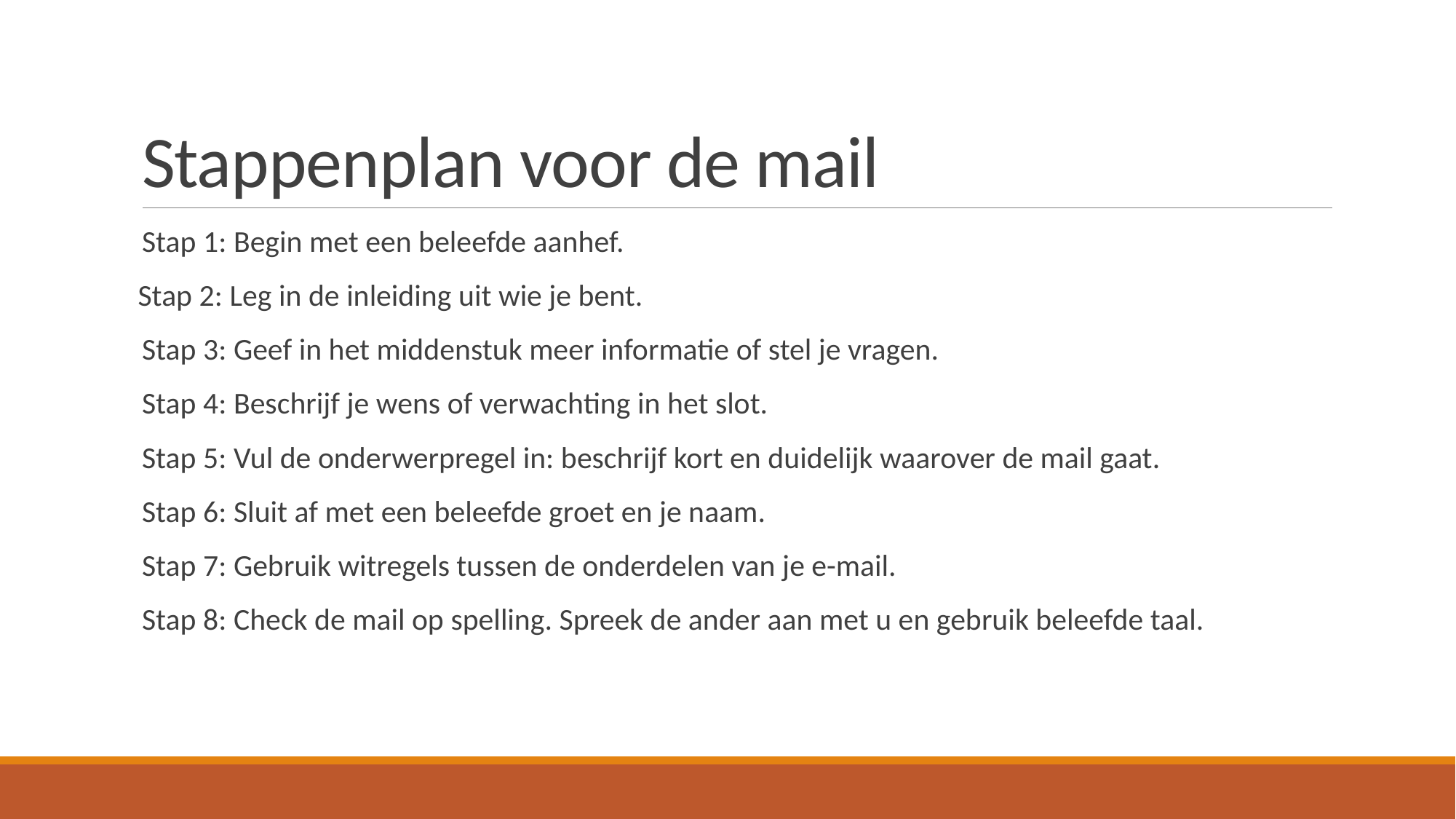

# Stappenplan voor de mail
Stap 1: Begin met een beleefde aanhef.
 Stap 2: Leg in de inleiding uit wie je bent.
Stap 3: Geef in het middenstuk meer informatie of stel je vragen.
Stap 4: Beschrijf je wens of verwachting in het slot.
Stap 5: Vul de onderwerpregel in: beschrijf kort en duidelijk waarover de mail gaat.
Stap 6: Sluit af met een beleefde groet en je naam.
Stap 7: Gebruik witregels tussen de onderdelen van je e-mail.
Stap 8: Check de mail op spelling. Spreek de ander aan met u en gebruik beleefde taal.